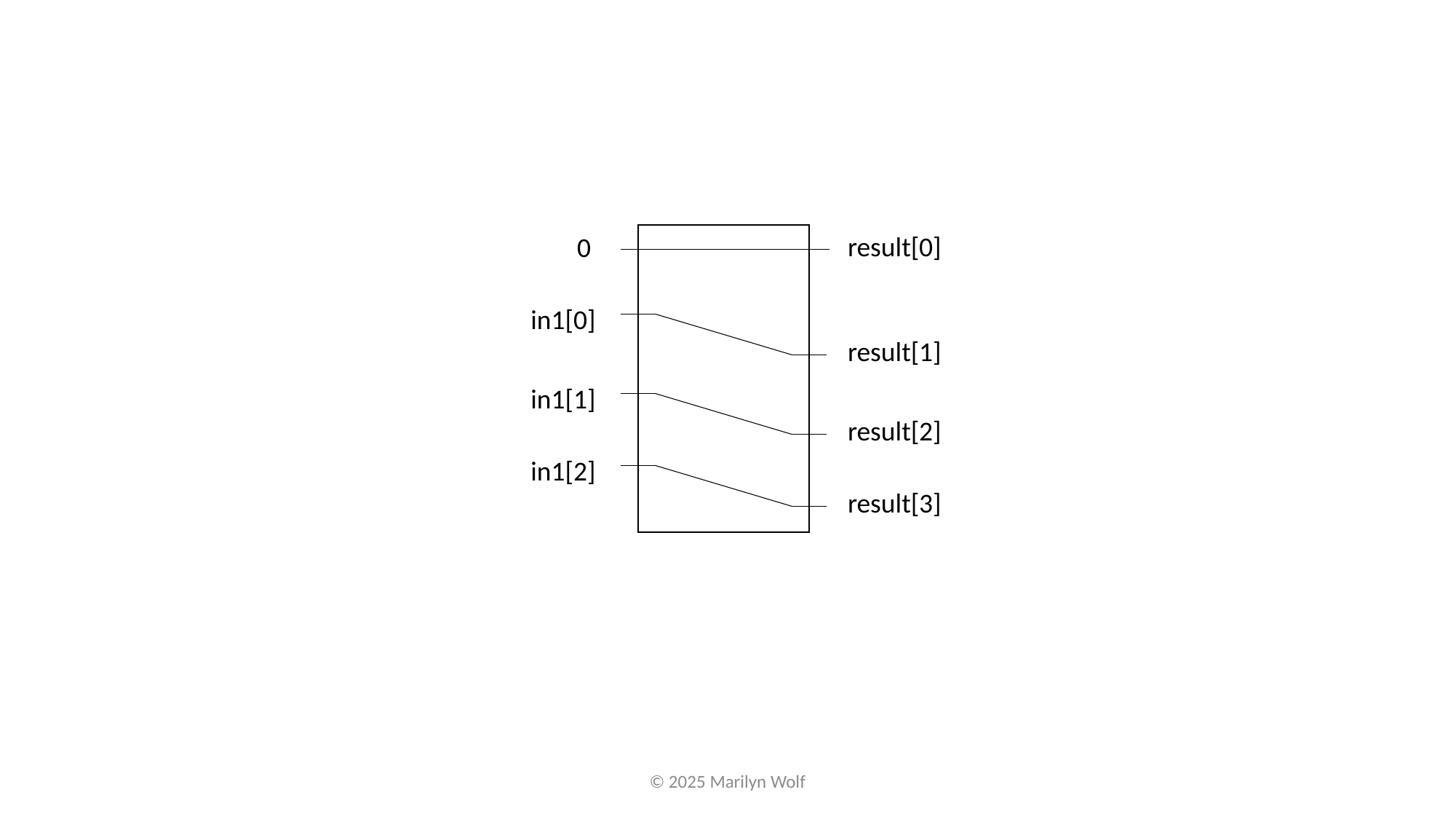

result[0]
0

in1[0]
result[1]
in1[1]
result[2]
in1[2]
result[3]
© 2025 Marilyn Wolf